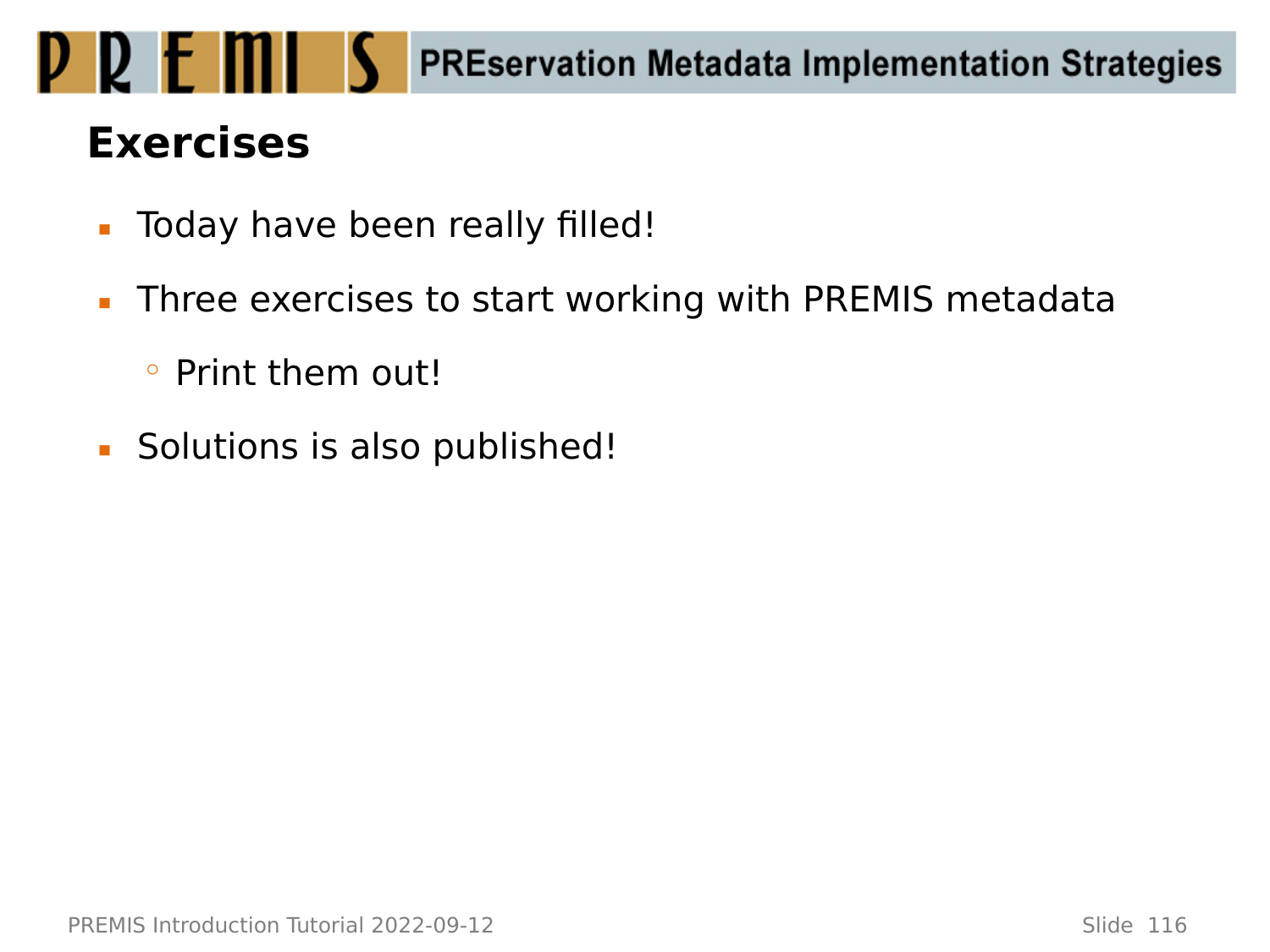

# Exercises
Today have been really filled!
Three exercises to start working with PREMIS metadata
Print them out!
Solutions is also published!